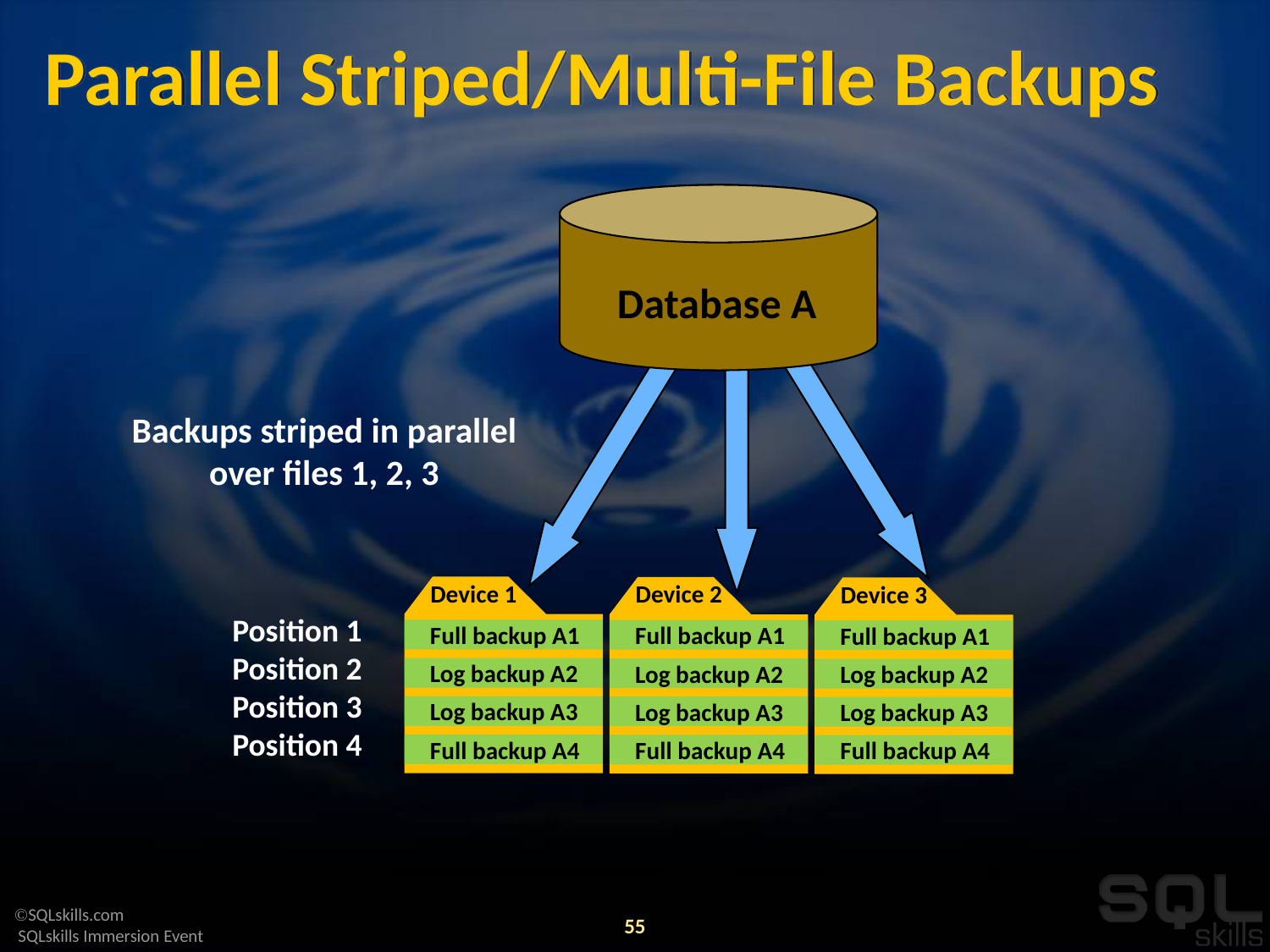

# Parallel Striped/Multi-File Backups

Database A

Database A

Backups striped in parallel over files 1, 2, 3
Device 1

Full backup A1
Log backup A2
Log backup A3
Full backup A4
Device 2

Full backup A1
Log backup A2
Log backup A3
Full backup A4
Device 3

Full backup A1
Log backup A2
Log backup A3
Full backup A4
Position 1
Position 2
Position 3
Position 4
55